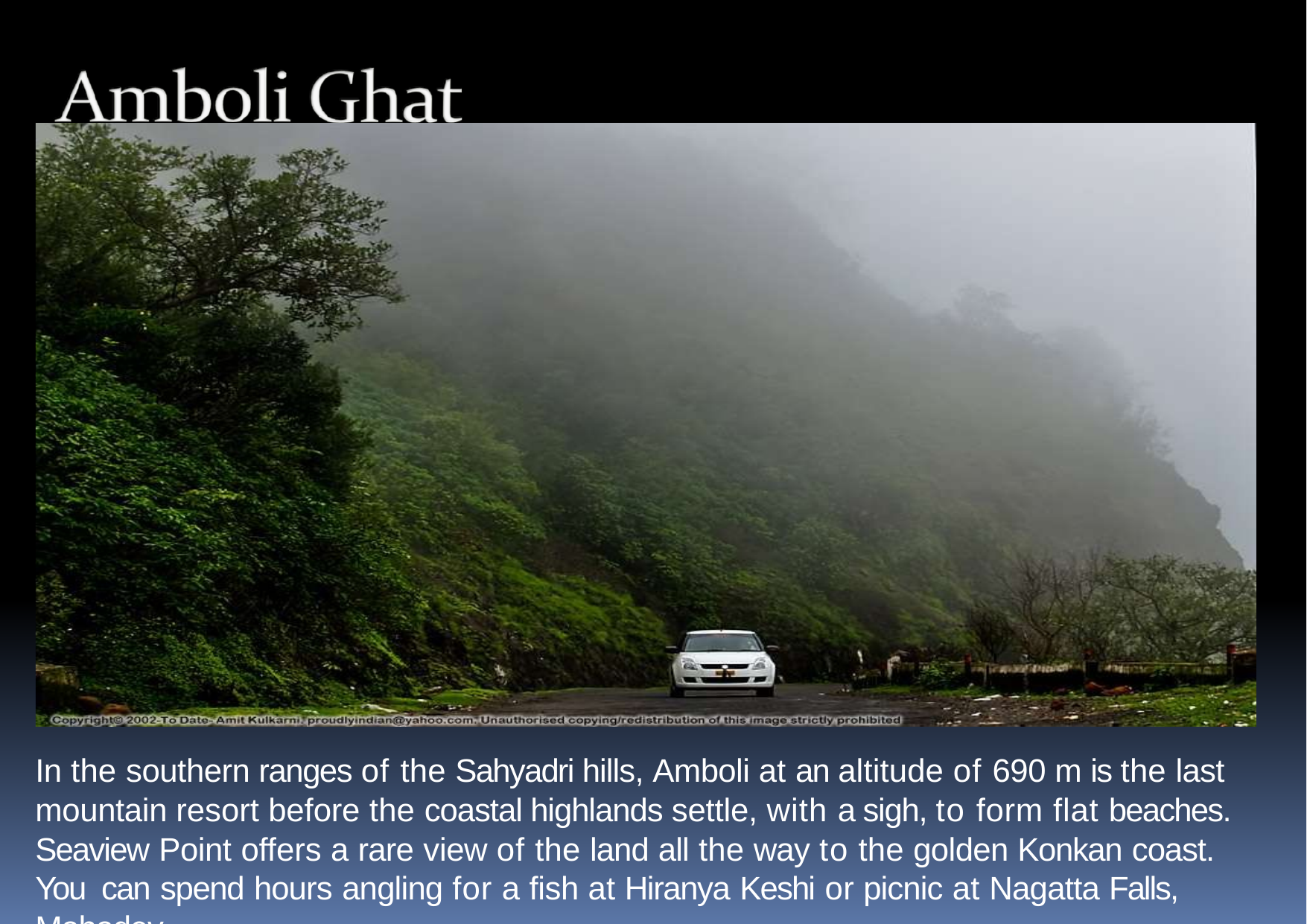

In the southern ranges of the Sahyadri hills, Amboli at an altitude of 690 m is the last  mountain resort before the coastal highlands settle, with a sigh, to form flat beaches.  Seaview Point offers a rare view of the land all the way to the golden Konkan coast. You  can spend hours angling for a fish at Hiranya Keshi or picnic at Nagatta Falls, Mahadev